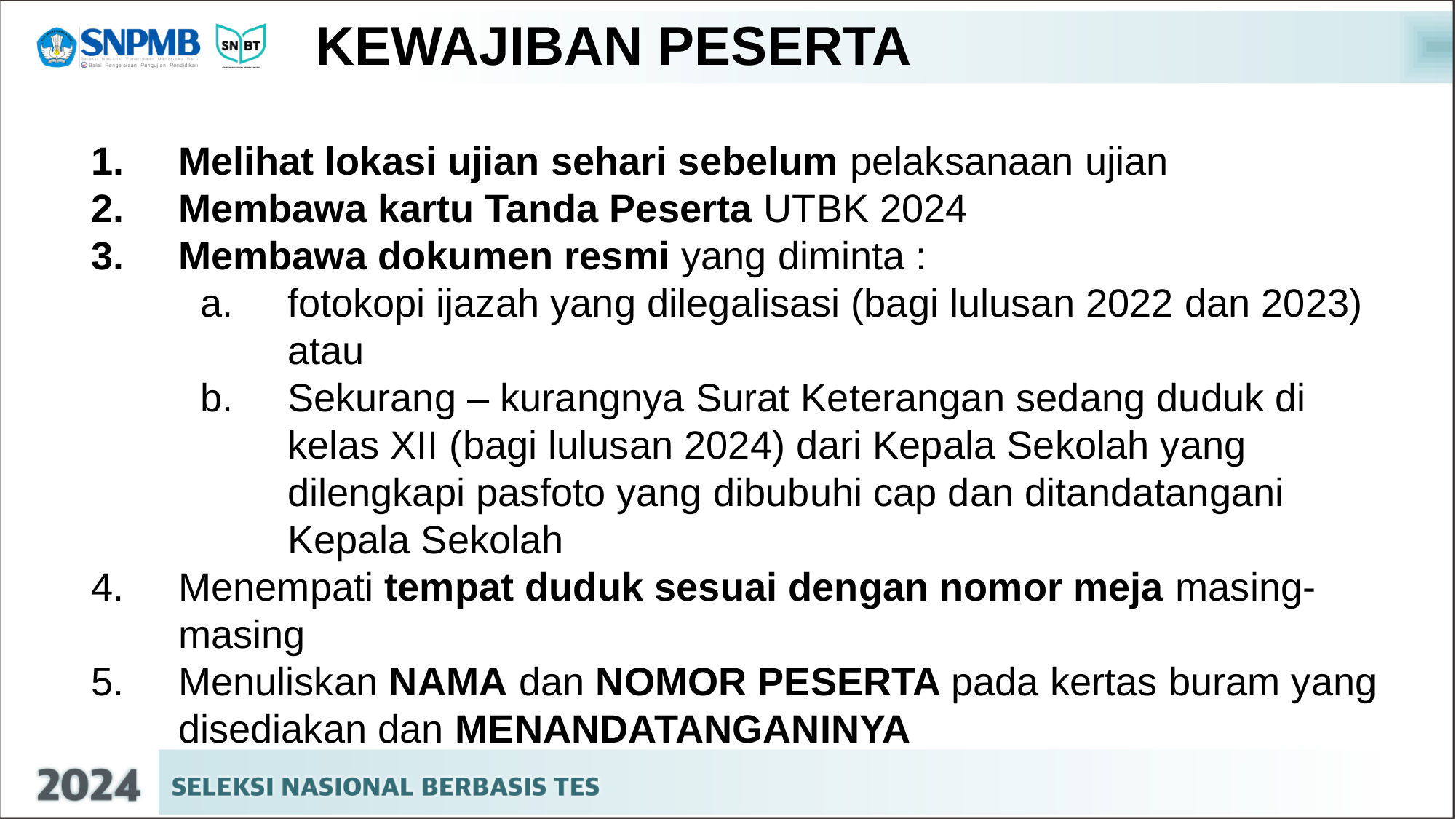

# KEWAJIBAN PESERTA
Melihat lokasi ujian sehari sebelum pelaksanaan ujian
Membawa kartu Tanda Peserta UTBK 2024
Membawa dokumen resmi yang diminta :
fotokopi ijazah yang dilegalisasi (bagi lulusan 2022 dan 2023) atau
Sekurang – kurangnya Surat Keterangan sedang duduk di kelas XII (bagi lulusan 2024) dari Kepala Sekolah yang dilengkapi pasfoto yang dibubuhi cap dan ditandatangani Kepala Sekolah
Menempati tempat duduk sesuai dengan nomor meja masing-masing
Menuliskan NAMA dan NOMOR PESERTA pada kertas buram yang disediakan dan MENANDATANGANINYA